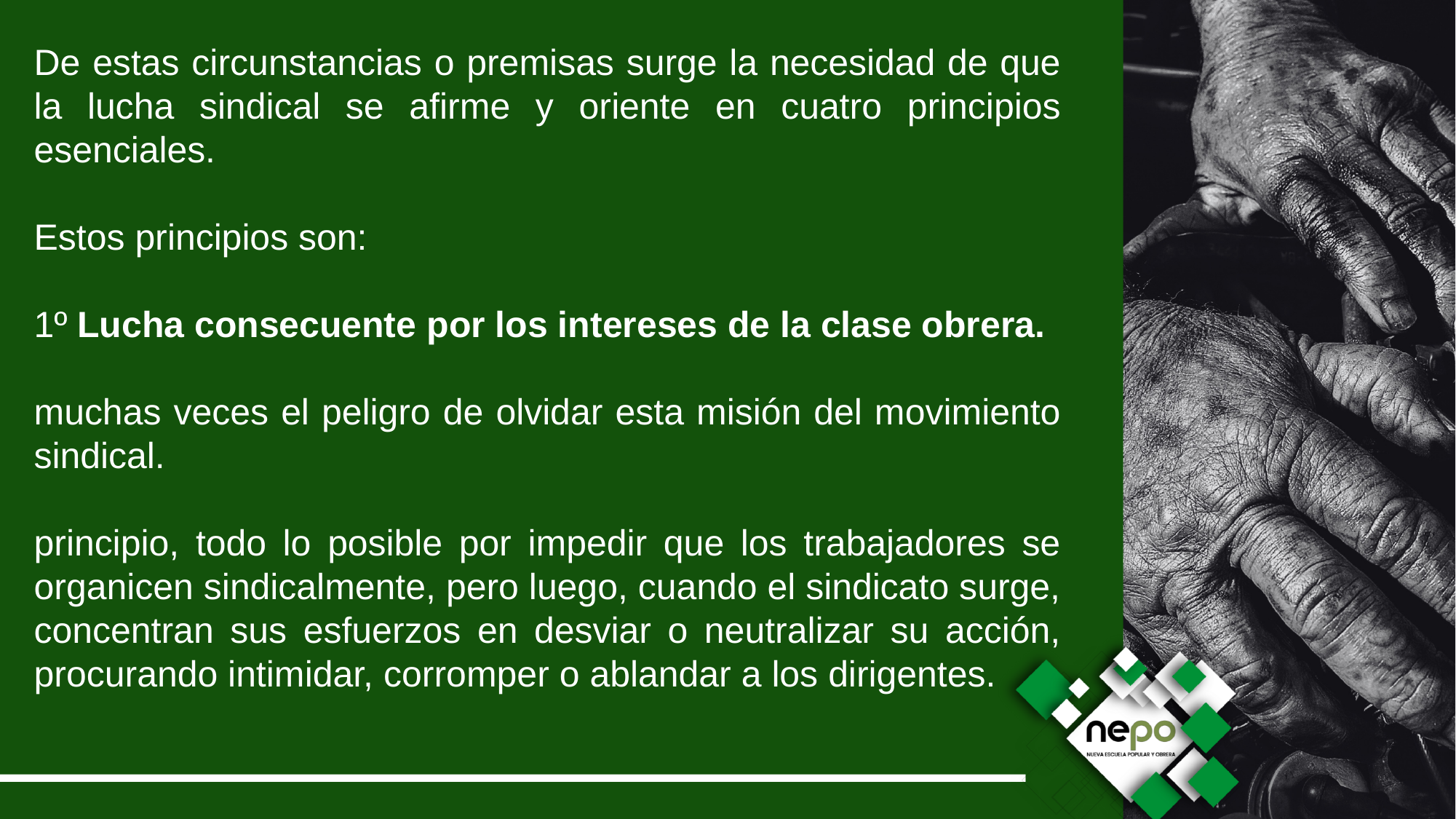

De estas circunstancias o premisas surge la necesidad de que la lucha sindical se afirme y oriente en cuatro principios esenciales.

Estos principios son:

1º Lucha consecuente por los intereses de la clase obrera.

muchas veces el peligro de olvidar esta misión del movimiento sindical.

principio, todo lo posible por impedir que los trabajadores se organicen sindicalmente, pero luego, cuando el sindicato surge, concentran sus esfuerzos en desviar o neutralizar su acción, procurando intimidar, corromper o ablandar a los dirigentes.